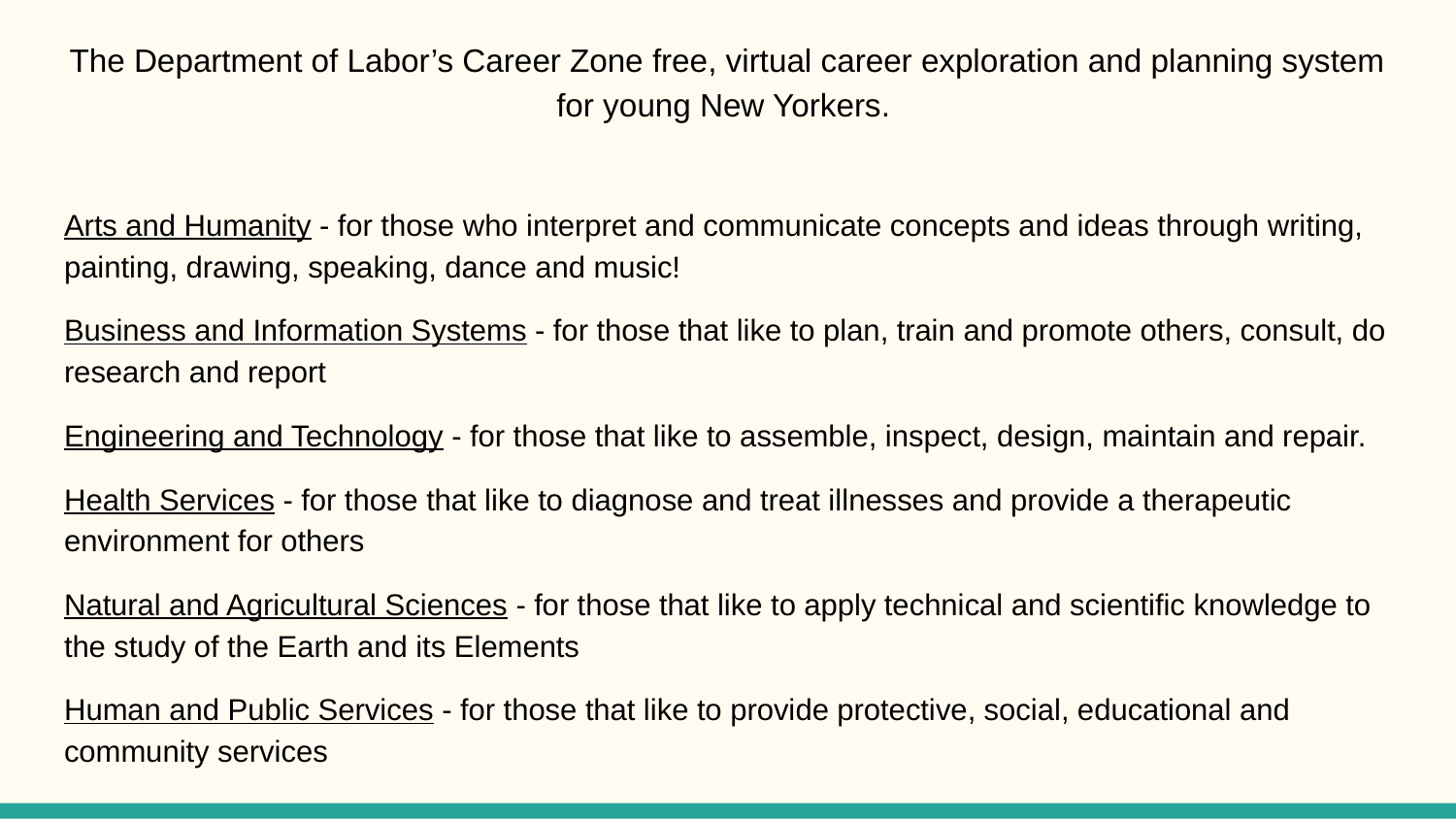

# The Department of Labor’s Career Zone free, virtual career exploration and planning system for young New Yorkers.

Arts and Humanity - for those who interpret and communicate concepts and ideas through writing, painting, drawing, speaking, dance and music!
Business and Information Systems - for those that like to plan, train and promote others, consult, do research and report
Engineering and Technology - for those that like to assemble, inspect, design, maintain and repair.
Health Services - for those that like to diagnose and treat illnesses and provide a therapeutic environment for others
Natural and Agricultural Sciences - for those that like to apply technical and scientific knowledge to the study of the Earth and its Elements
Human and Public Services - for those that like to provide protective, social, educational and community services